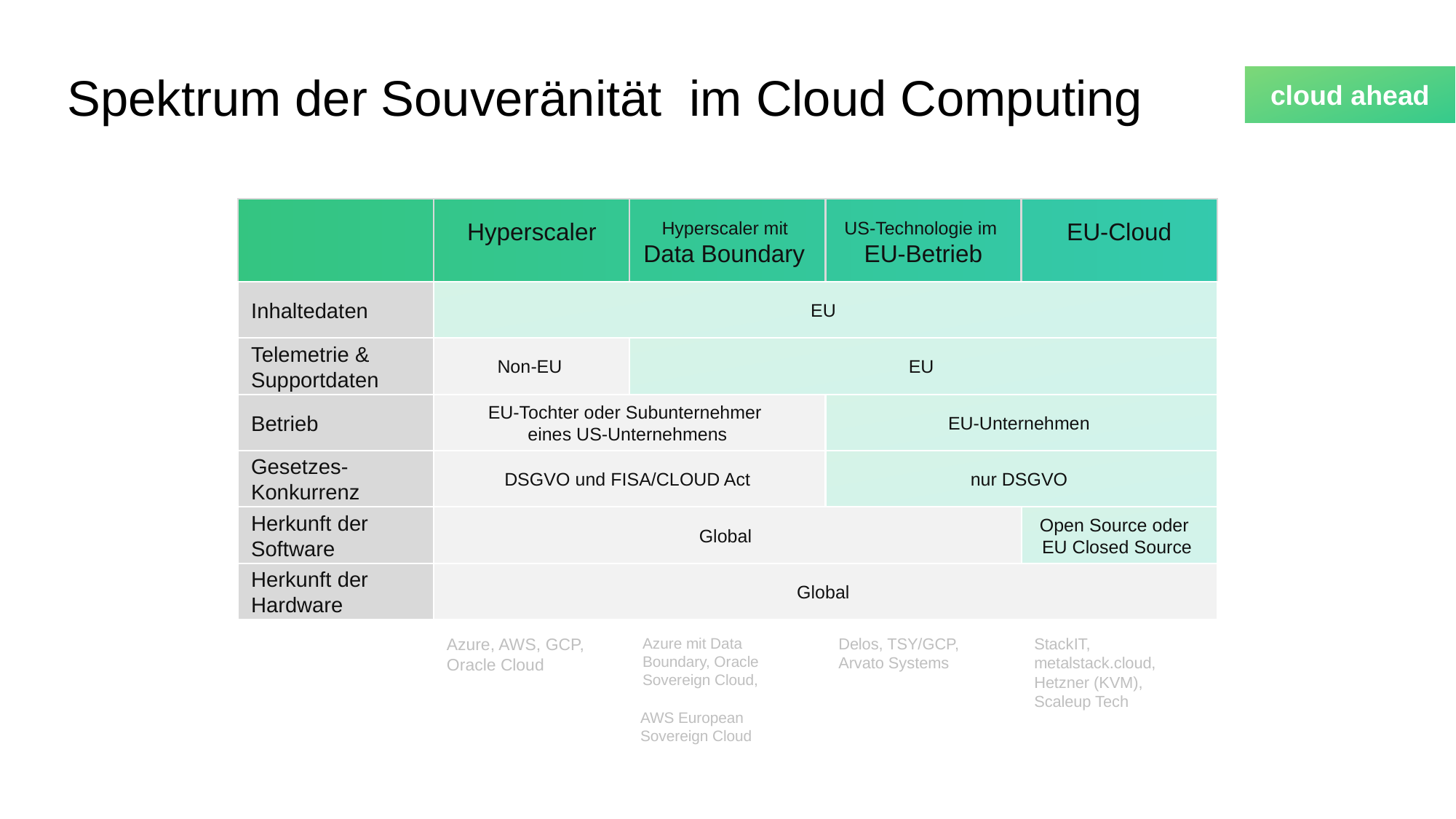

# Spektrum der Souveränität  im Cloud Computing

Hyperscaler
Hyperscaler mit
Data Boundary
US-Technologie im
EU-Betrieb
EU-Cloud
Inhaltedaten
EU
Telemetrie & Supportdaten
Non-EU
EU
Betrieb
EU-Tochter oder Subunternehmer
eines US-Unternehmens
EU-Unternehmen
Gesetzes-Konkurrenz
DSGVO und FISA/CLOUD Act
nur DSGVO
Herkunft der Software
Global
Open Source oder
EU Closed Source
Herkunft der Hardware
Global
Azure, AWS, GCP, Oracle Cloud
Azure mit Data Boundary, Oracle Sovereign Cloud,
StackIT, metalstack.cloud, Hetzner (KVM), Scaleup Tech
Delos, TSY/GCP, Arvato Systems
AWS European Sovereign Cloud